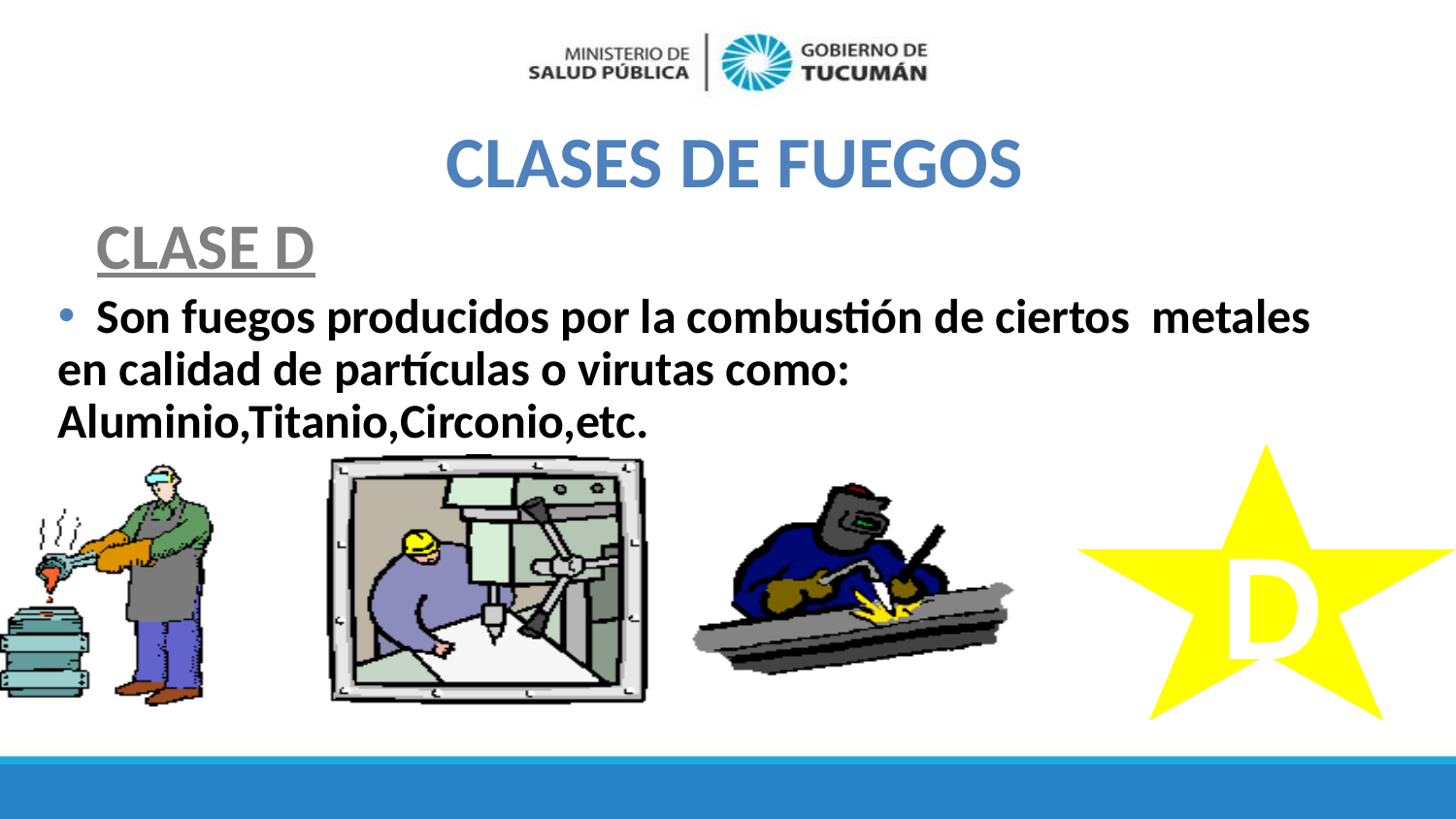

# CLASES DE FUEGOS
    CLASE D
  Son fuegos producidos por la combustión de ciertos  metales en calidad de partículas o virutas como: Aluminio,Titanio,Circonio,etc.

D
C